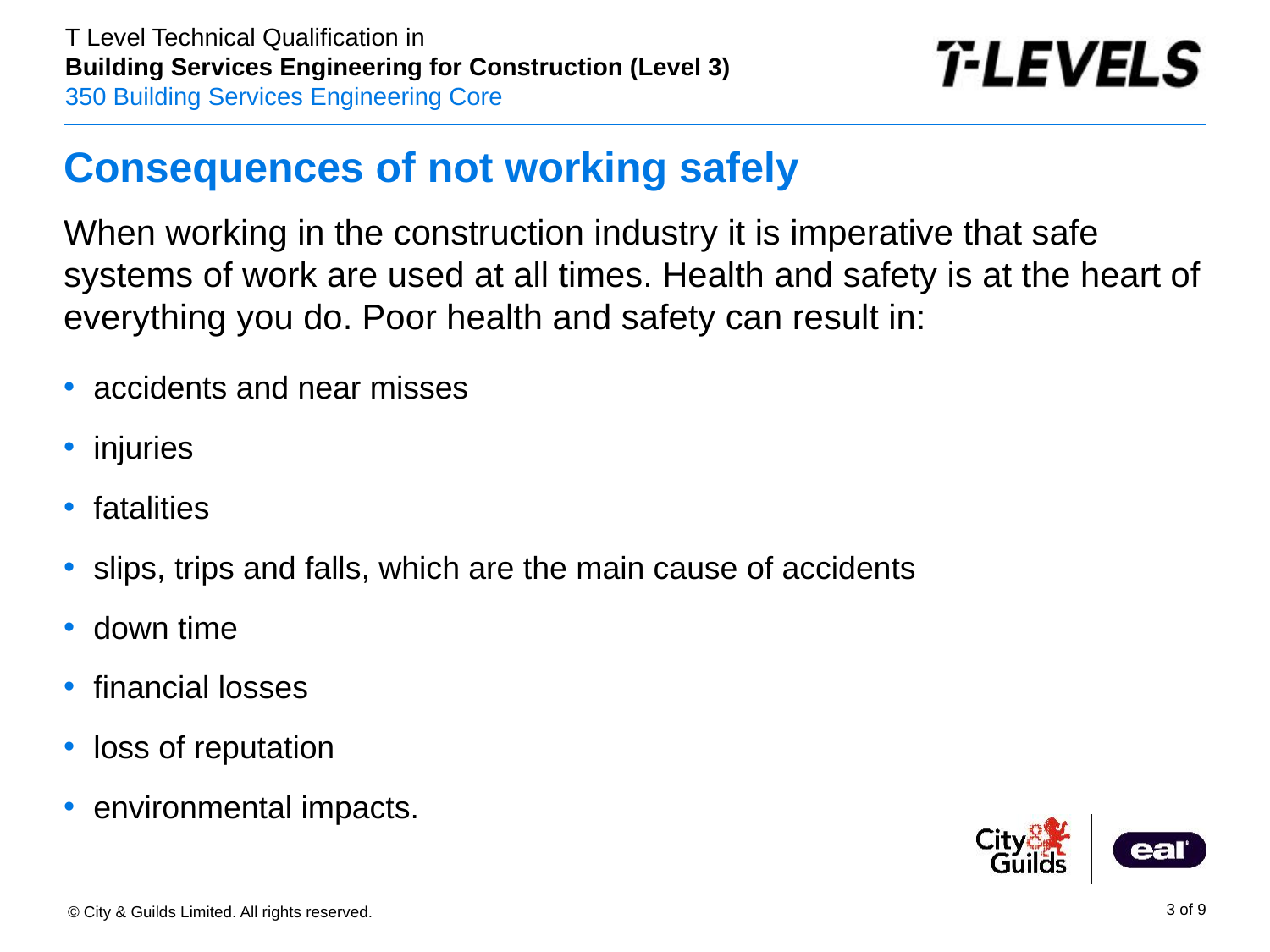

# Consequences of not working safely
When working in the construction industry it is imperative that safe systems of work are used at all times. Health and safety is at the heart of everything you do. Poor health and safety can result in:
accidents and near misses
injuries
fatalities
slips, trips and falls, which are the main cause of accidents
down time
financial losses
loss of reputation
environmental impacts.